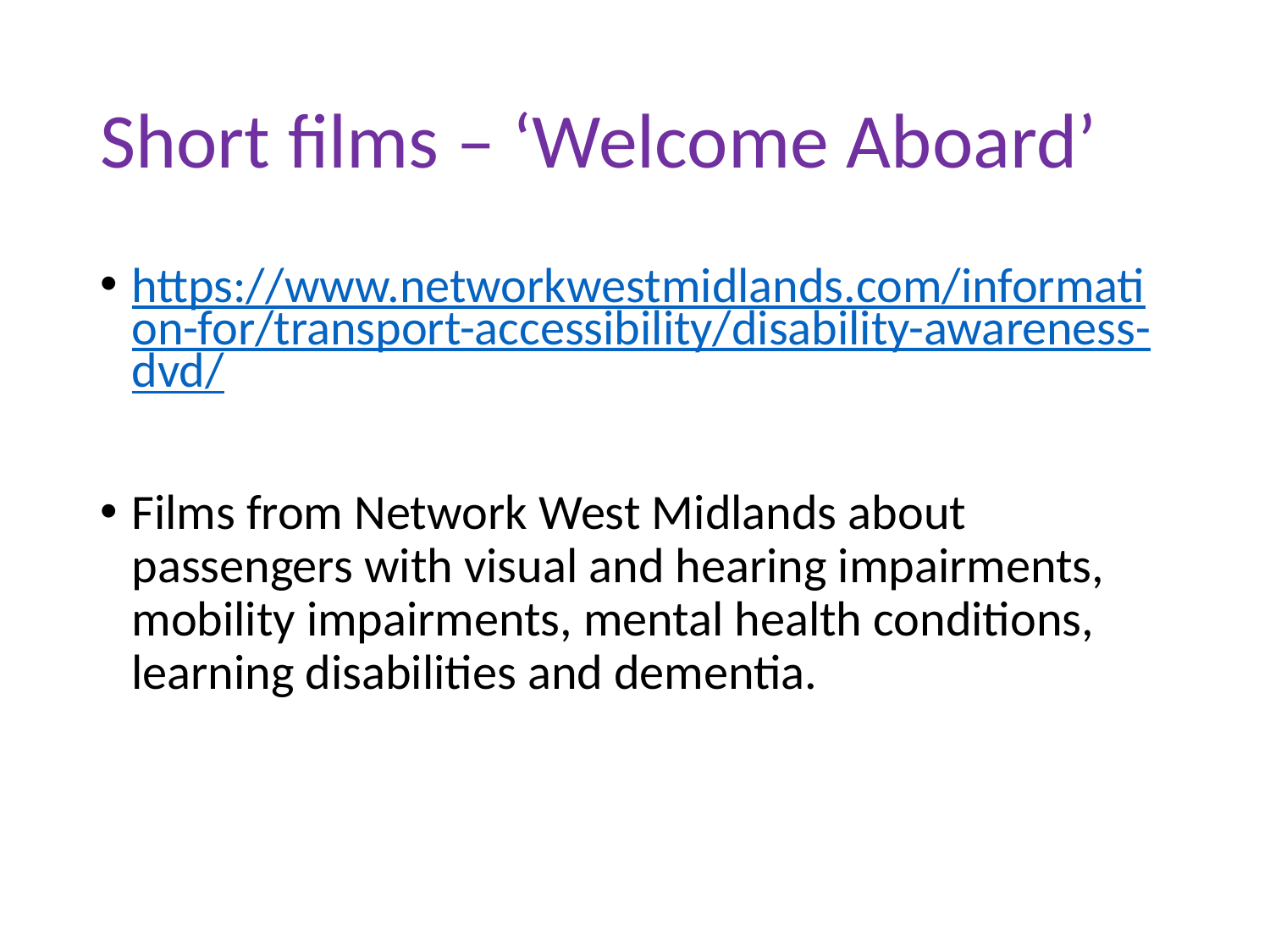

# Short films – ‘Welcome Aboard’
https://www.networkwestmidlands.com/information-for/transport-accessibility/disability-awareness-dvd/

Films from Network West Midlands about passengers with visual and hearing impairments, mobility impairments, mental health conditions, learning disabilities and dementia.